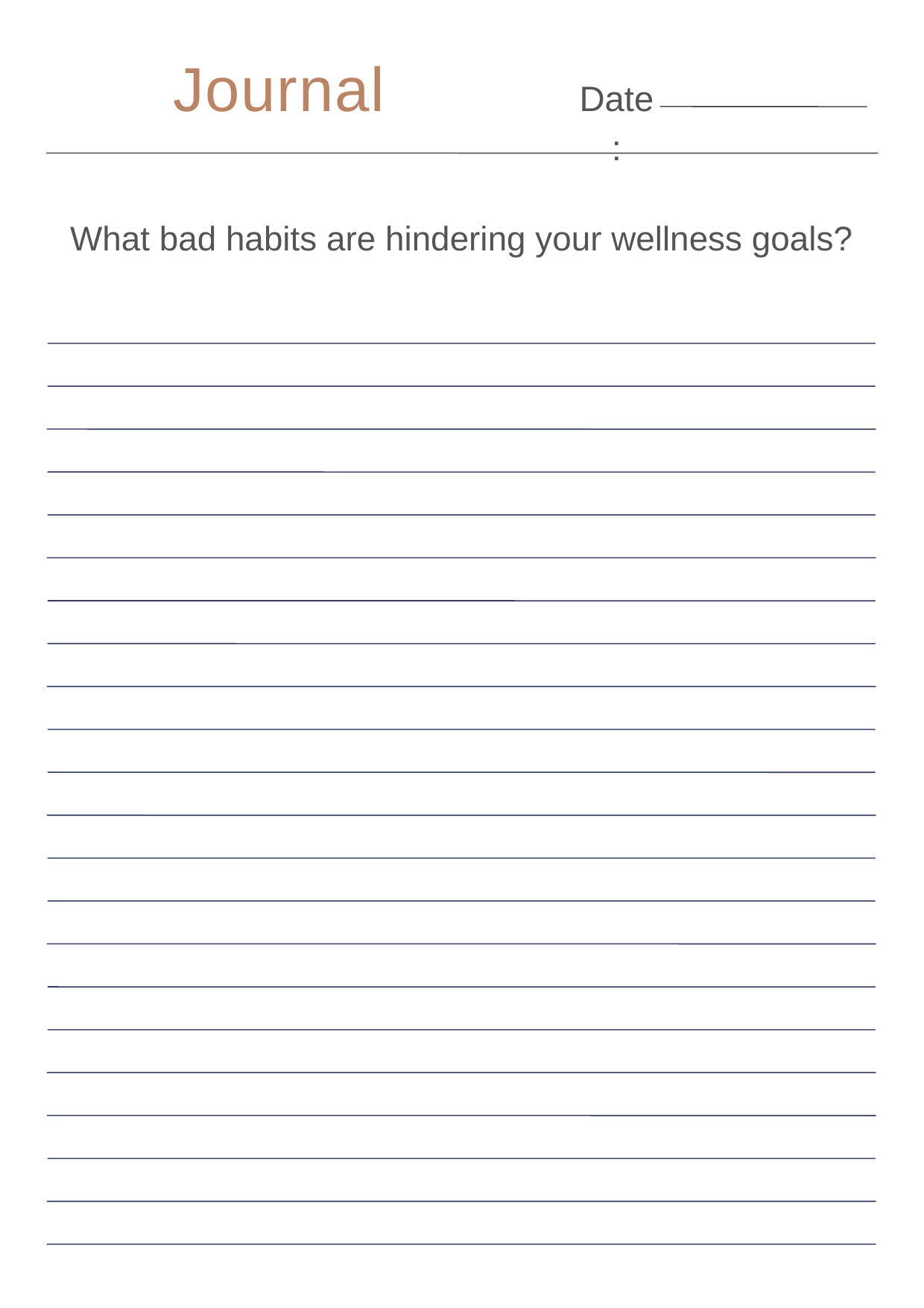

Journal
Date:

What bad habits are hindering your wellness goals?